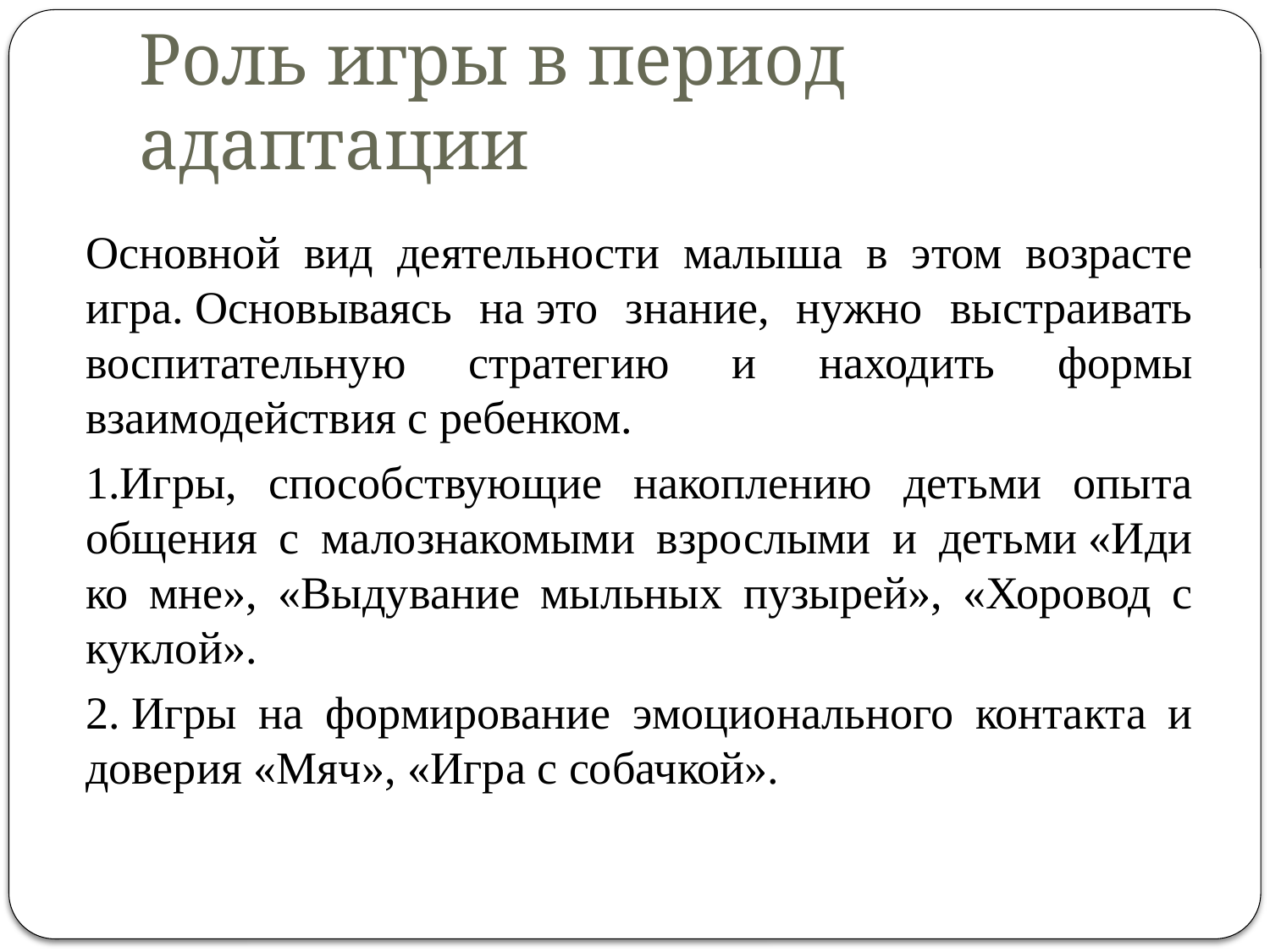

# Роль игры в период адаптации
	Основной вид деятельности малыша в этом возрасте игра. Основываясь на это знание, нужно выстраивать воспитательную стратегию и находить формы взаимодействия с ребенком.
	1.Игры, способствующие накоплению детьми опыта общения с малознакомыми взрослыми и детьми «Иди ко мне», «Выдувание мыльных пузырей», «Хоровод с куклой».
	2. Игры на формирование эмоционального контакта и доверия «Мяч», «Игра с собачкой».